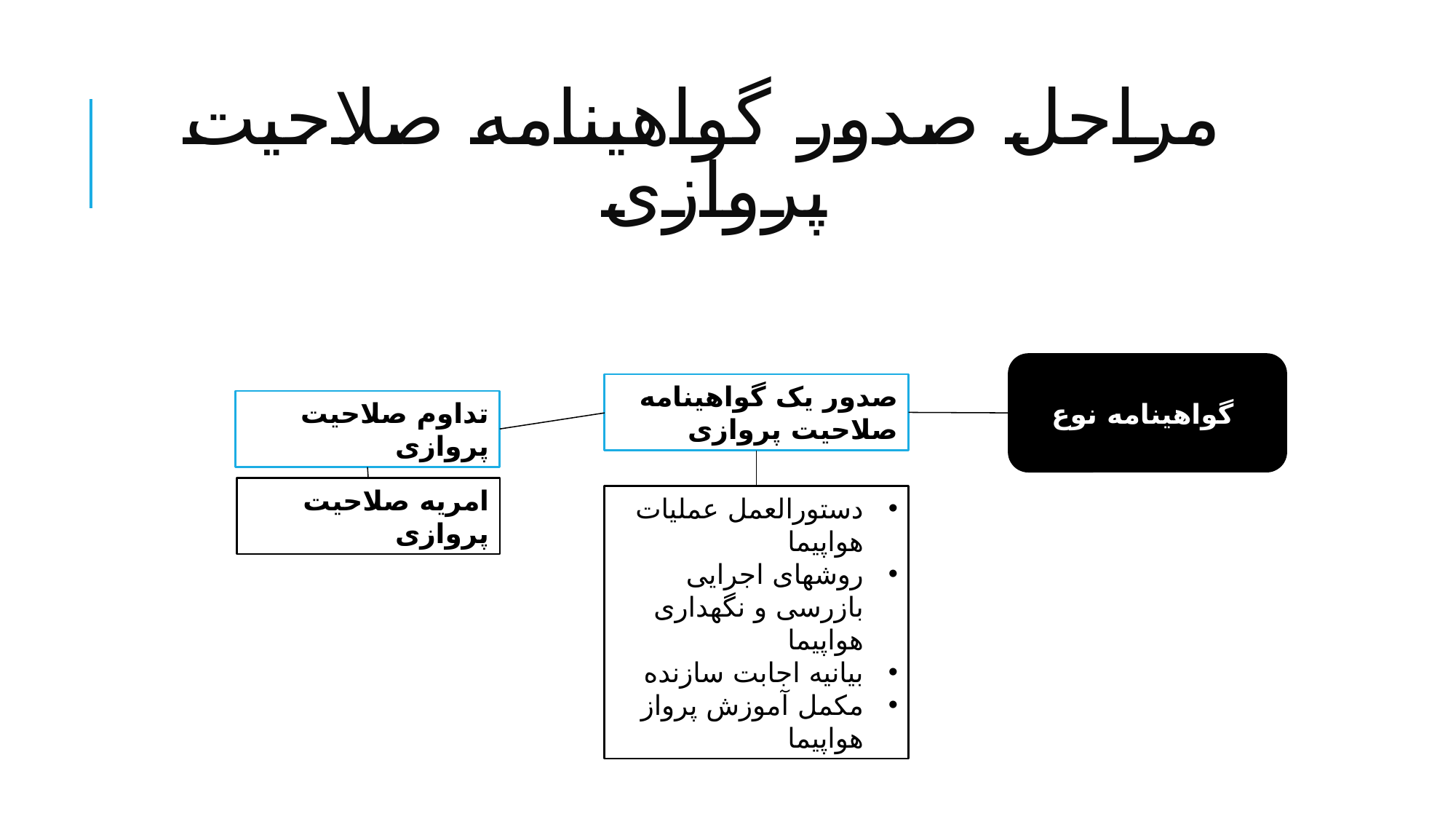

# مراحل صدور گواهینامه صلاحیت پروازی
گواهینامه نوع
صدور یک گواهینامه صلاحیت پروازی
تداوم صلاحیت پروازی
امریه صلاحیت پروازی
دستورالعمل عملیات هواپیما
روشهای اجرایی بازرسی و نگهداری هواپیما
بیانیه اجابت سازنده
مكمل آموزش پرواز هواپیما